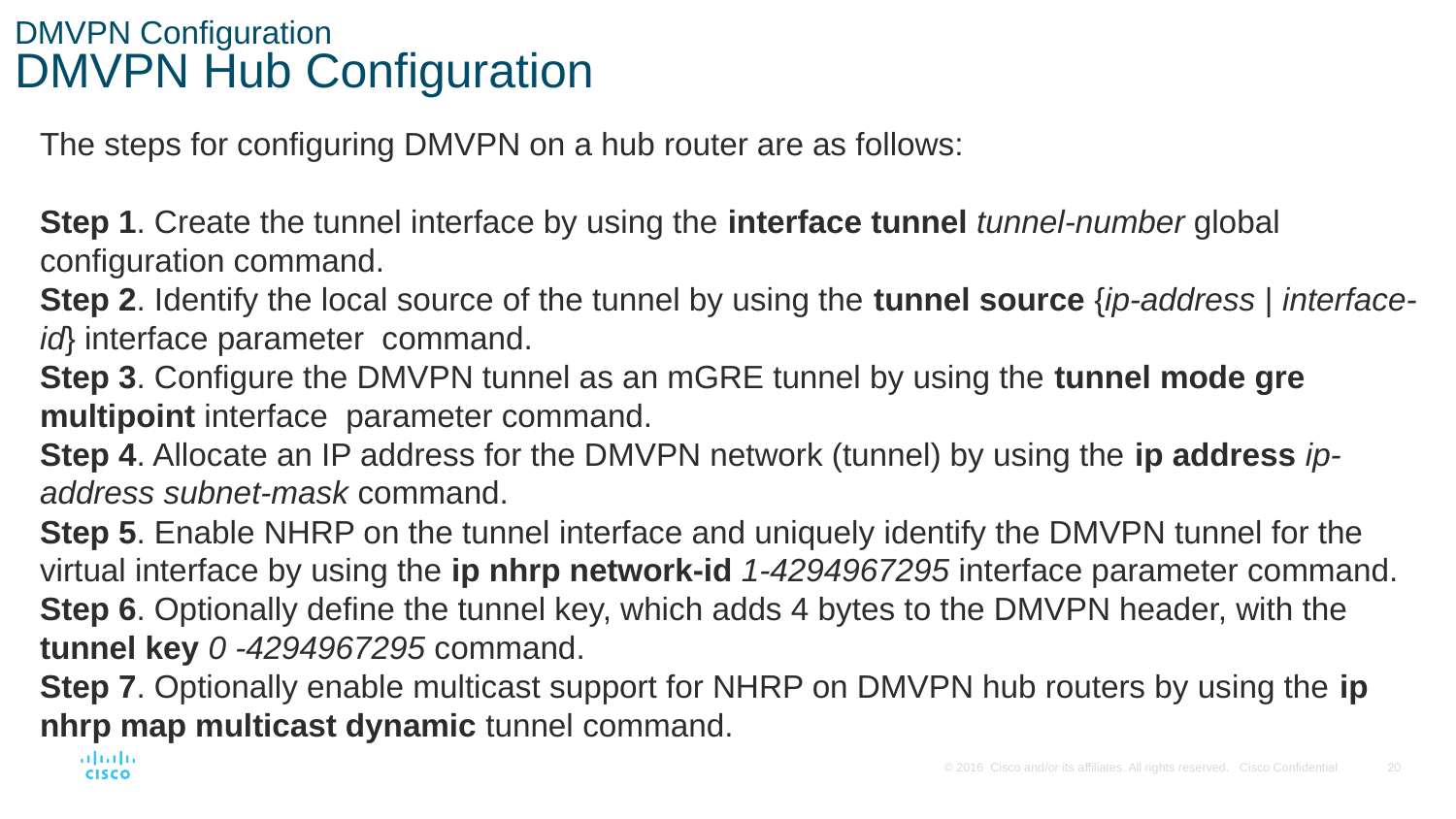

# DMVPN Configuration DMVPN Hub Configuration
The steps for configuring DMVPN on a hub router are as follows:

Step 1. Create the tunnel interface by using the interface tunnel tunnel-number global configuration command.
Step 2. Identify the local source of the tunnel by using the tunnel source {ip-address | interface-id} interface parameter  command.
Step 3. Configure the DMVPN tunnel as an mGRE tunnel by using the tunnel mode gre multipoint interface  parameter command.
Step 4. Allocate an IP address for the DMVPN network (tunnel) by using the ip address ip-address subnet-mask command.
Step 5. Enable NHRP on the tunnel interface and uniquely identify the DMVPN tunnel for the virtual interface by using the ip nhrp network-id 1-4294967295 interface parameter command.
Step 6. Optionally define the tunnel key, which adds 4 bytes to the DMVPN header, with the tunnel key 0 -4294967295 command.
Step 7. Optionally enable multicast support for NHRP on DMVPN hub routers by using the ip nhrp map multicast dynamic tunnel command.